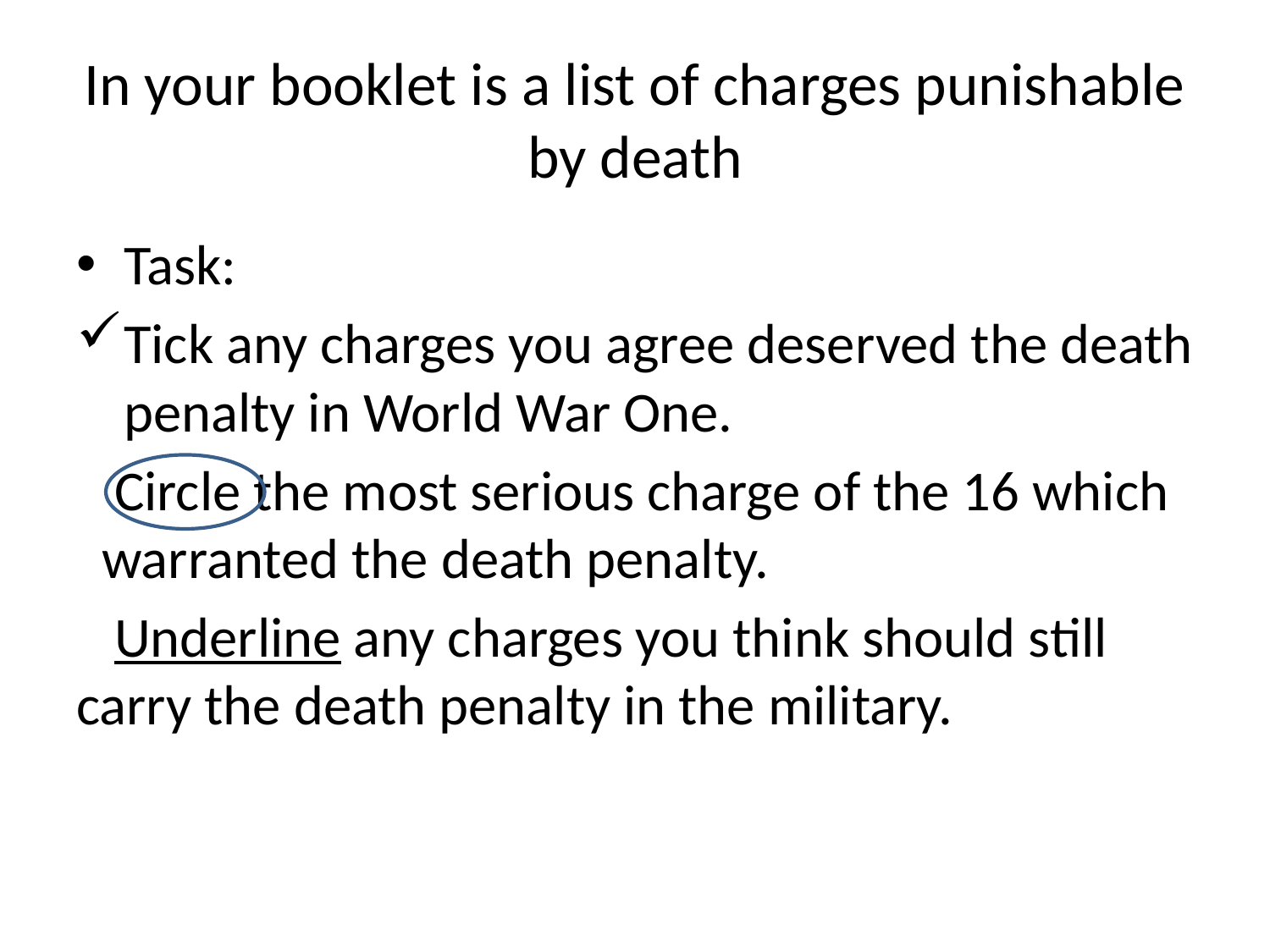

# In your booklet is a list of charges punishable by death
Task:
Tick any charges you agree deserved the death penalty in World War One.
   Circle the most serious charge of the 16 which    warranted the death penalty.
   Underline any charges you think should still carry the death penalty in the military.